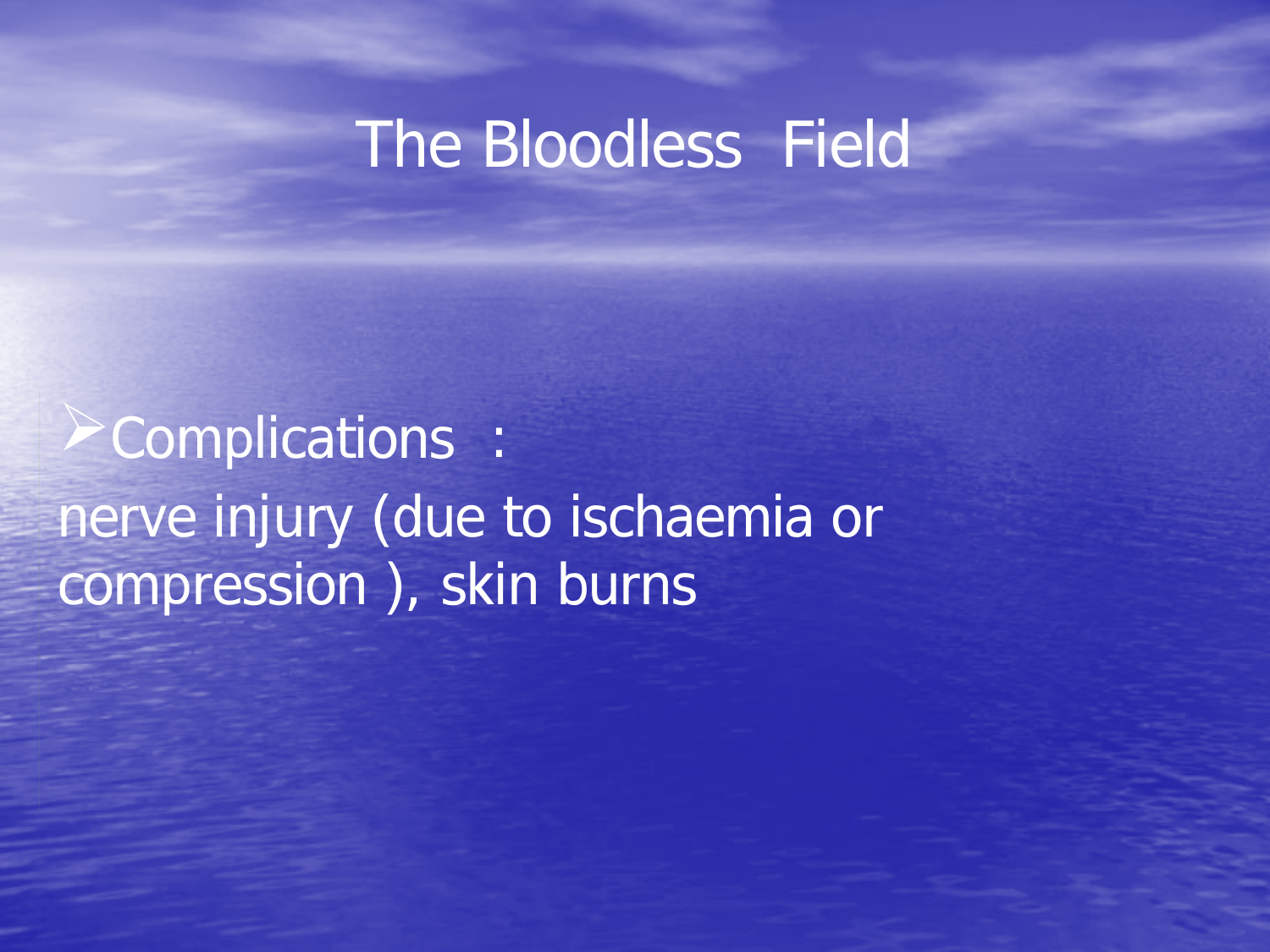

# The Bloodless  Field

Complications  :
nerve injury (due to ischaemia or compression ), skin burns